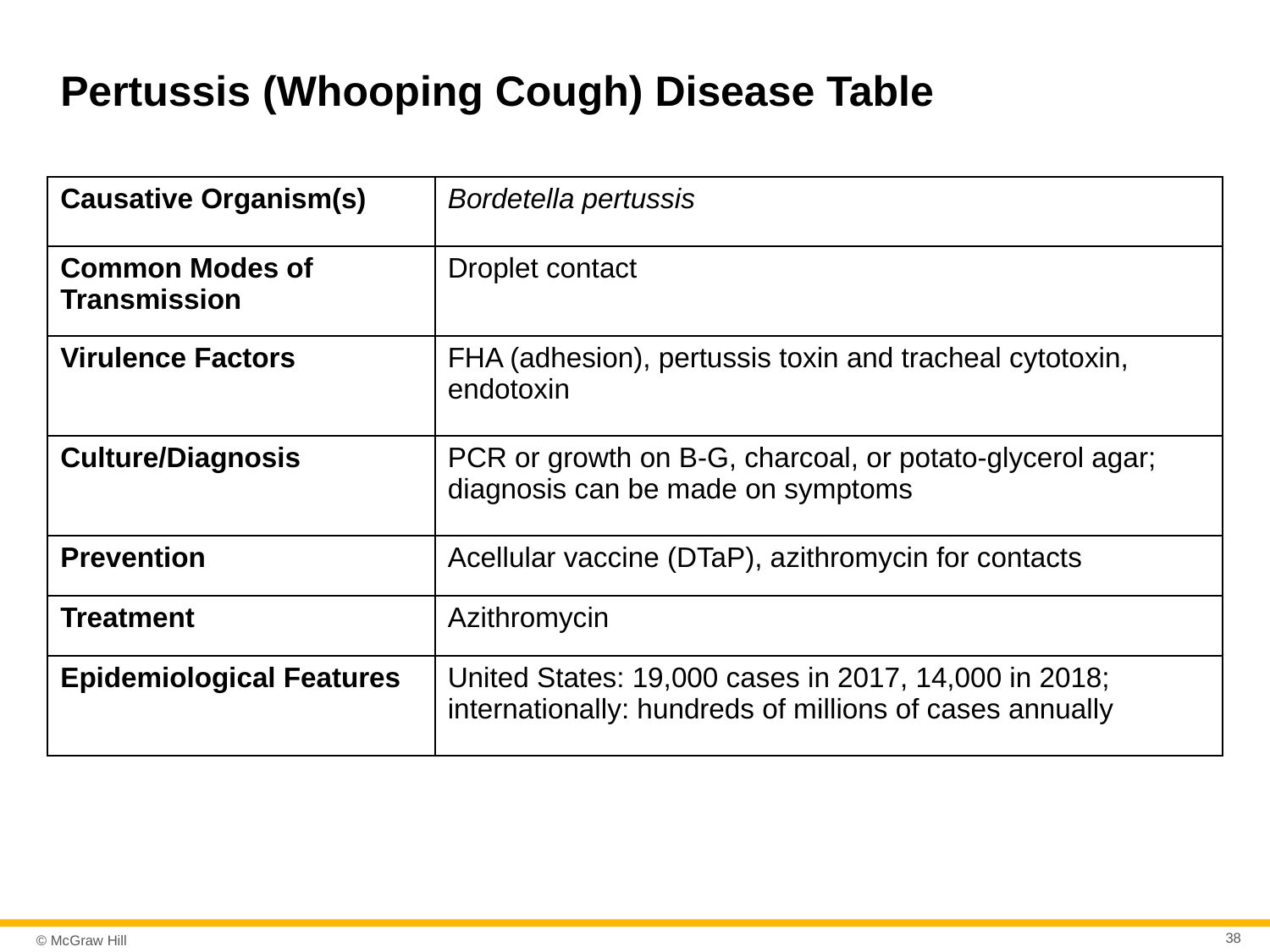

# Pertussis (Whooping Cough) Disease Table
| Causative Organism(s) | Bordetella pertussis |
| --- | --- |
| Common Modes of Transmission | Droplet contact |
| Virulence Factors | FHA (adhesion), pertussis toxin and tracheal cytotoxin, endotoxin |
| Culture/Diagnosis | PCR or growth on B-G, charcoal, or potato-glycerol agar; diagnosis can be made on symptoms |
| Prevention | Acellular vaccine (DTaP), azithromycin for contacts |
| Treatment | Azithromycin |
| Epidemiological Features | United States: 19,000 cases in 2017, 14,000 in 2018; internationally: hundreds of millions of cases annually |